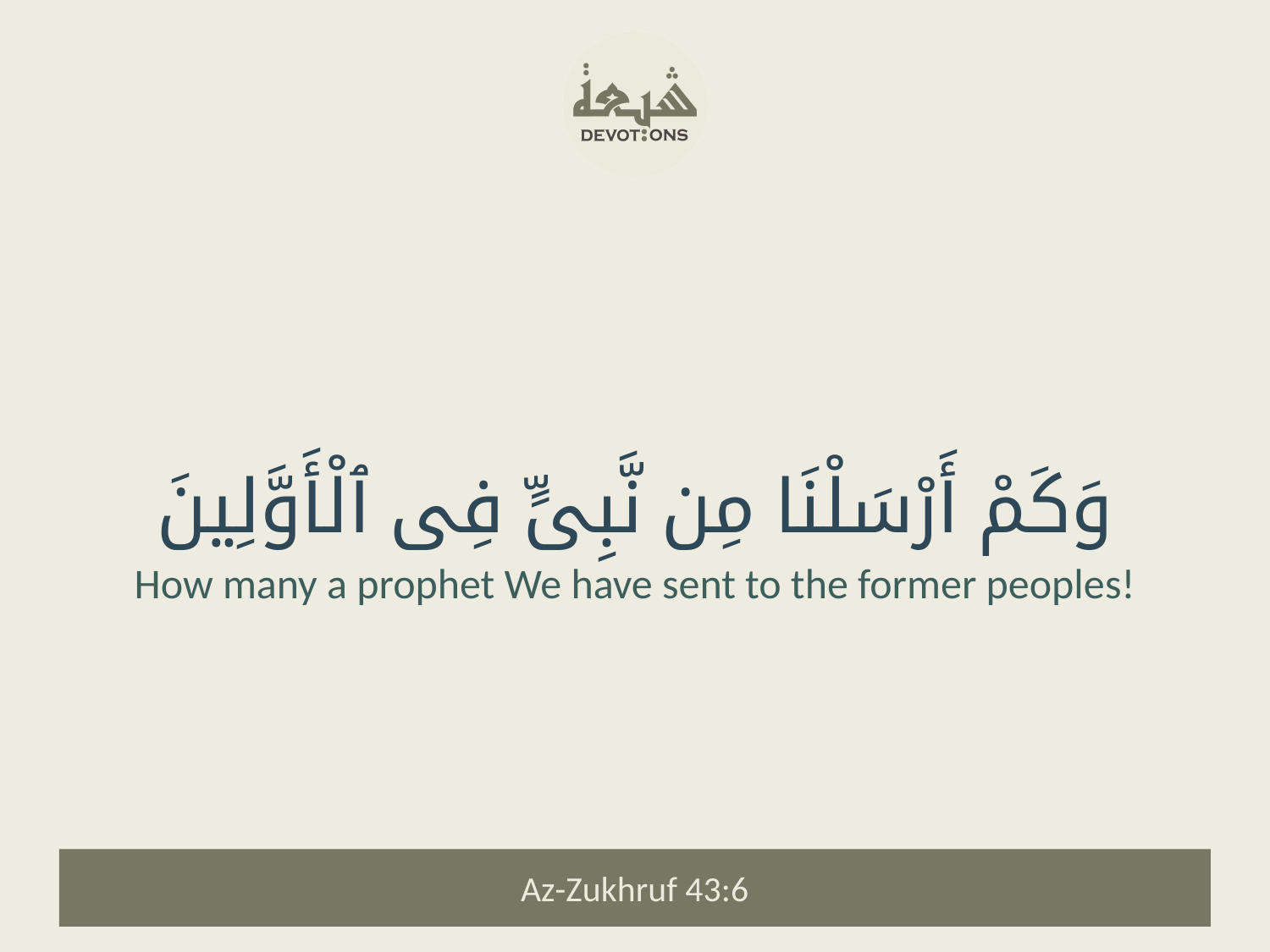

وَكَمْ أَرْسَلْنَا مِن نَّبِىٍّ فِى ٱلْأَوَّلِينَ
How many a prophet We have sent to the former peoples!
Az-Zukhruf 43:6